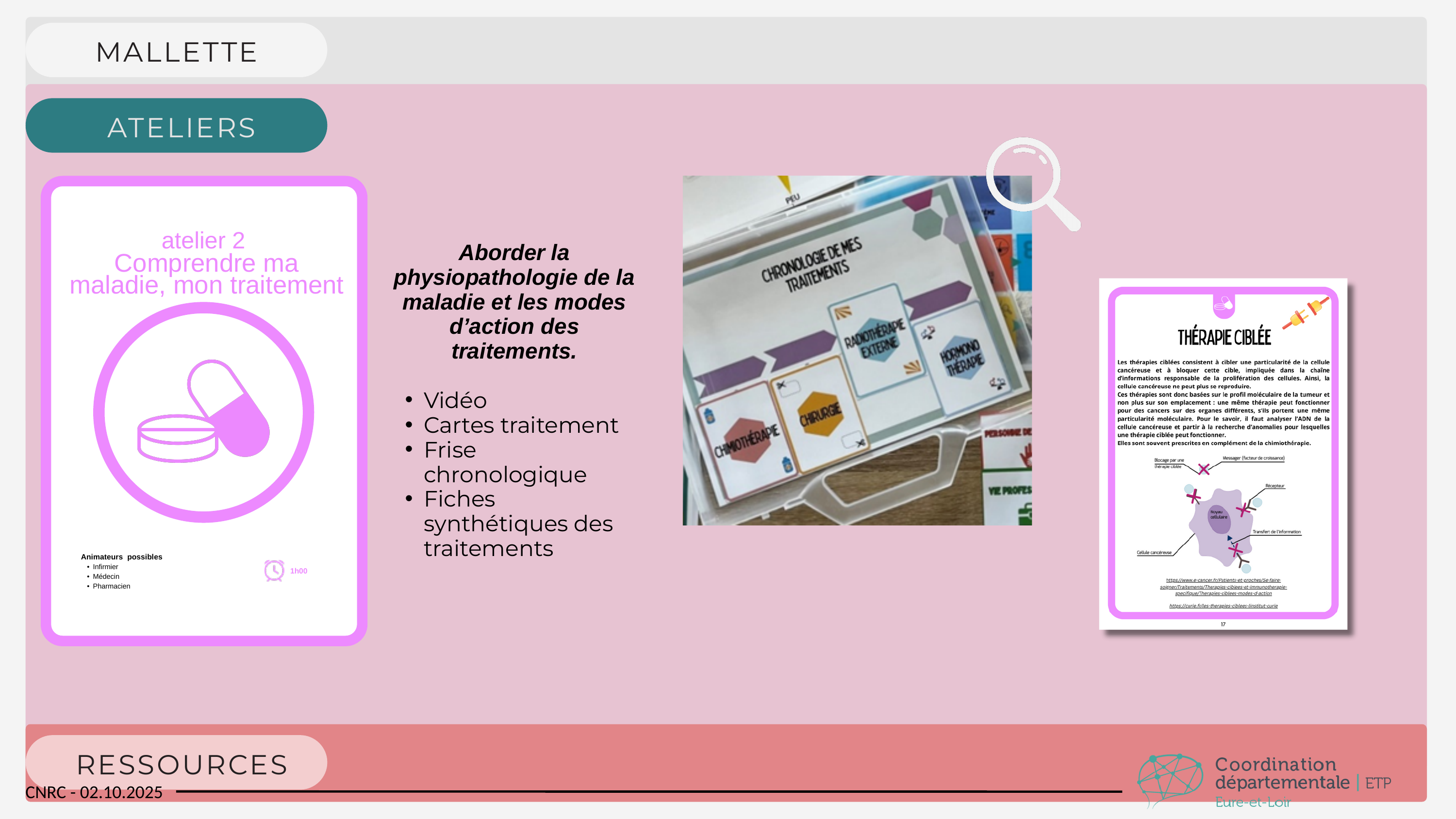

MALLETTE

ATELIERS

atelier 2
Comprendre ma maladie, mon traitement

Animateurs  possibles
Infirmier
Médecin
Pharmacien

1h00

Aborder la physiopathologie de la maladie et les modes d’action des traitements.

Vidéo
Cartes traitement
Frise chronologique
Fiches synthétiques des traitements

RESSOURCES

CNRC - 02.10.2025